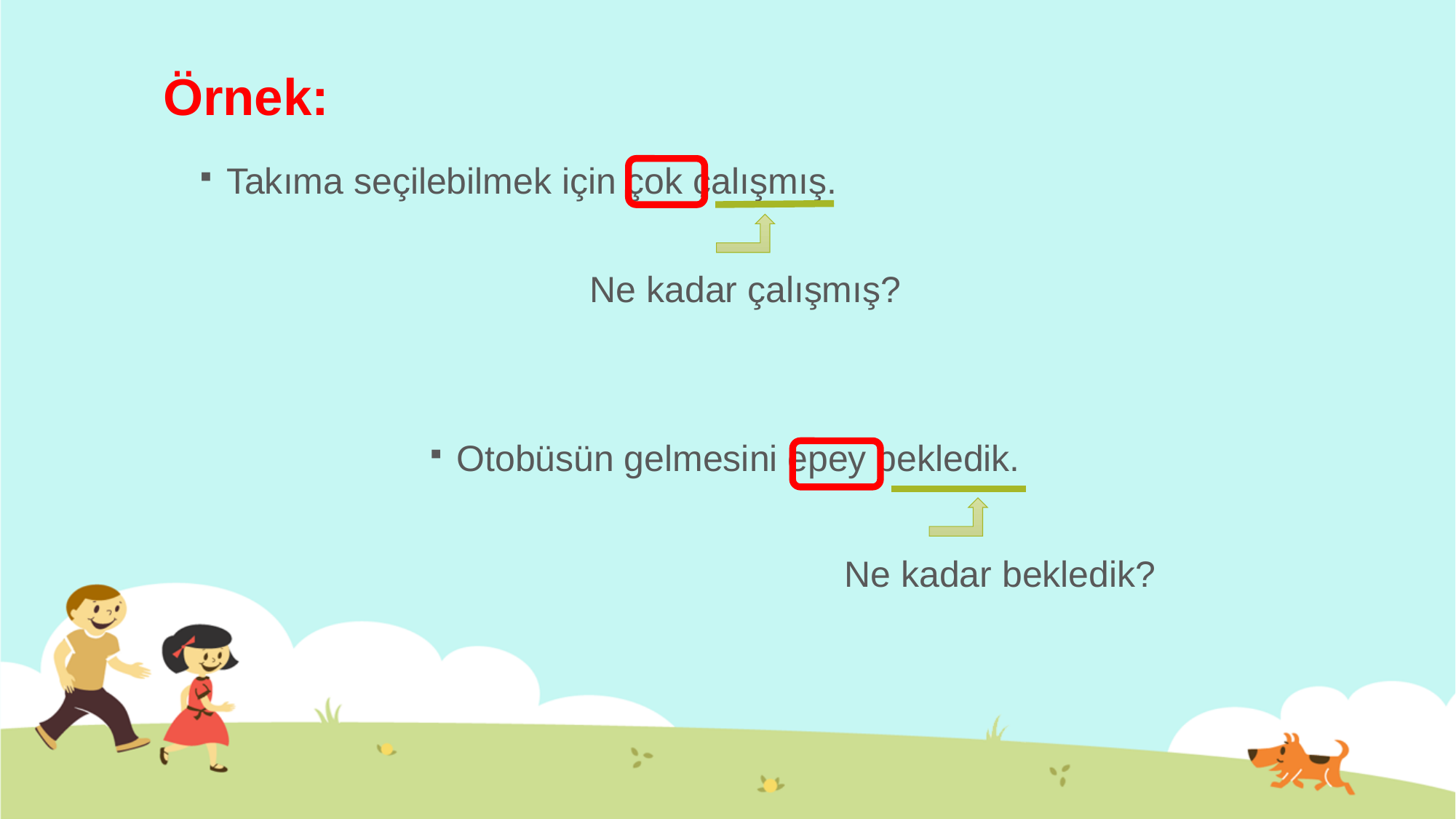

# Örnek:
Takıma seçilebilmek için çok çalışmış.

Ne kadar çalışmış?
Otobüsün gelmesini epey bekledik.

Ne kadar bekledik?